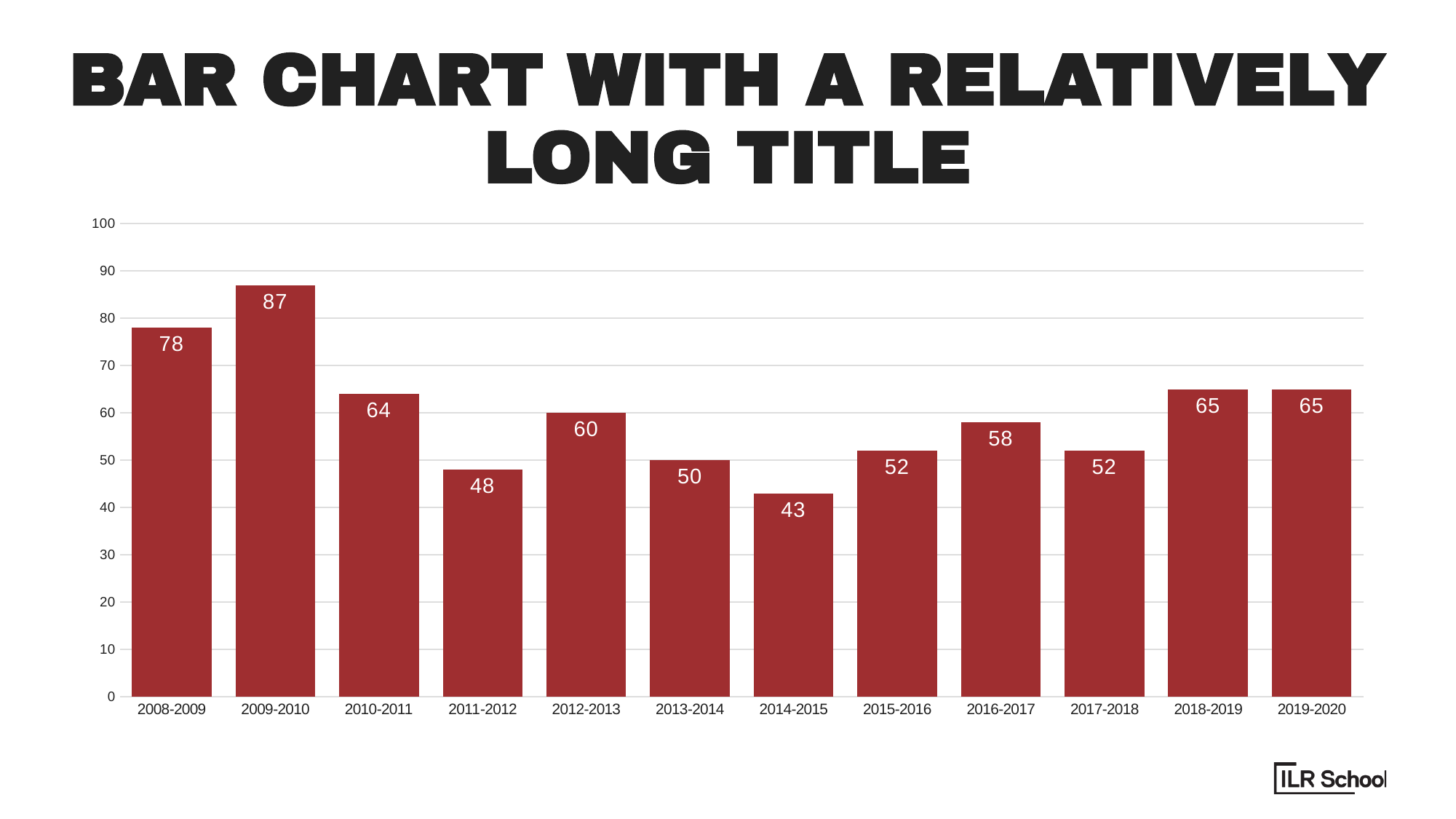

Bar chart with a relatively long title

### Chart

| Category | Number of Students |
|---|---|
| 2008-2009 | 78.0 |
| 2009-2010 | 87.0 |
| 2010-2011 | 64.0 |
| 2011-2012 | 48.0 |
| 2012-2013 | 60.0 |
| 2013-2014 | 50.0 |
| 2014-2015 | 43.0 |
| 2015-2016 | 52.0 |
| 2016-2017 | 58.0 |
| 2017-2018 | 52.0 |
| 2018-2019 | 65.0 |
| 2019-2020 | 65.0 |